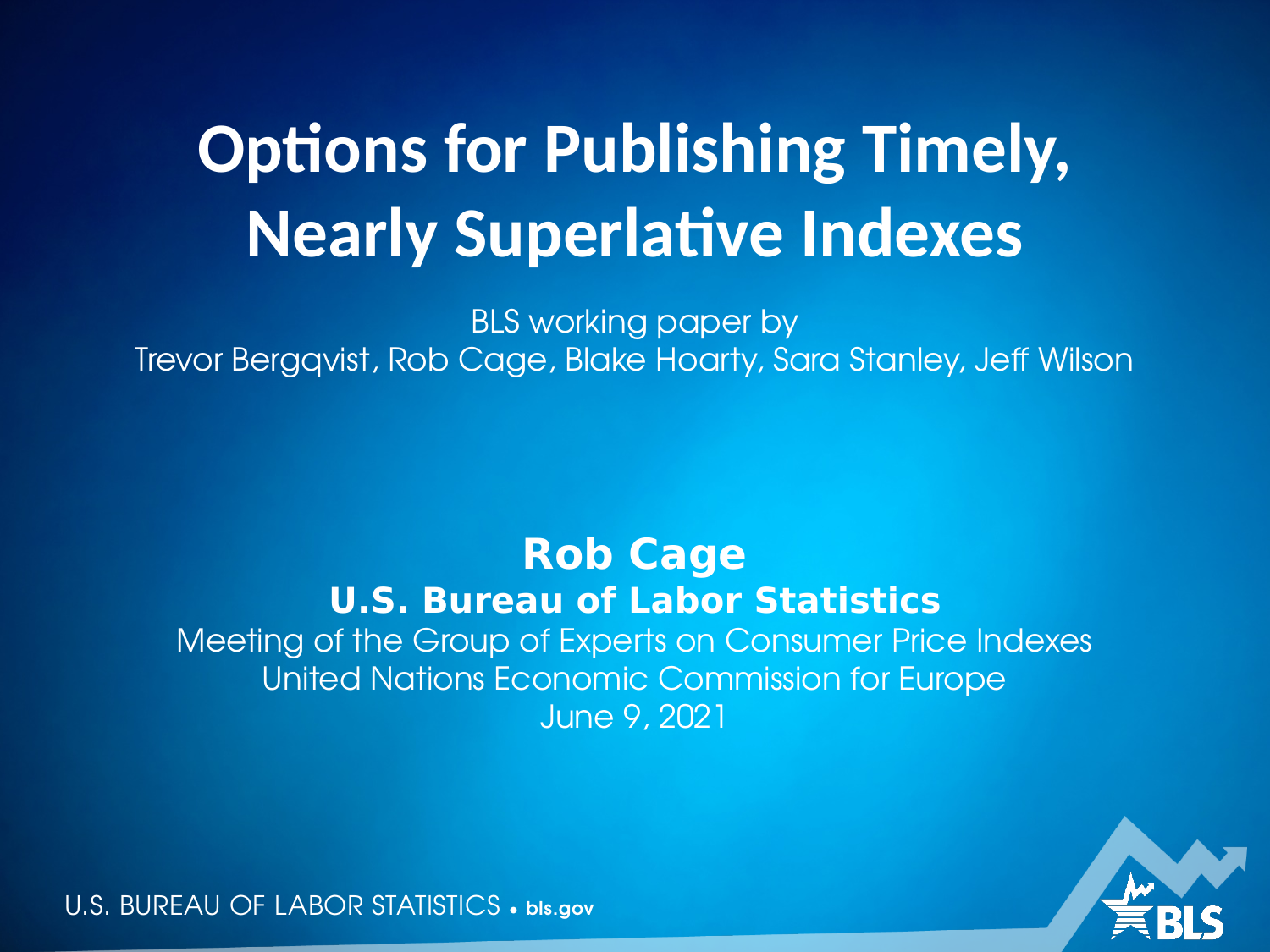

Options for Publishing Timely,
Nearly Superlative Indexes
BLS working paper by
Trevor Bergqvist, Rob Cage, Blake Hoarty, Sara Stanley, Jeff Wilson
Rob Cage
U.S. Bureau of Labor Statistics
Meeting of the Group of Experts on Consumer Price Indexes
United Nations Economic Commission for Europe
June 9, 2021